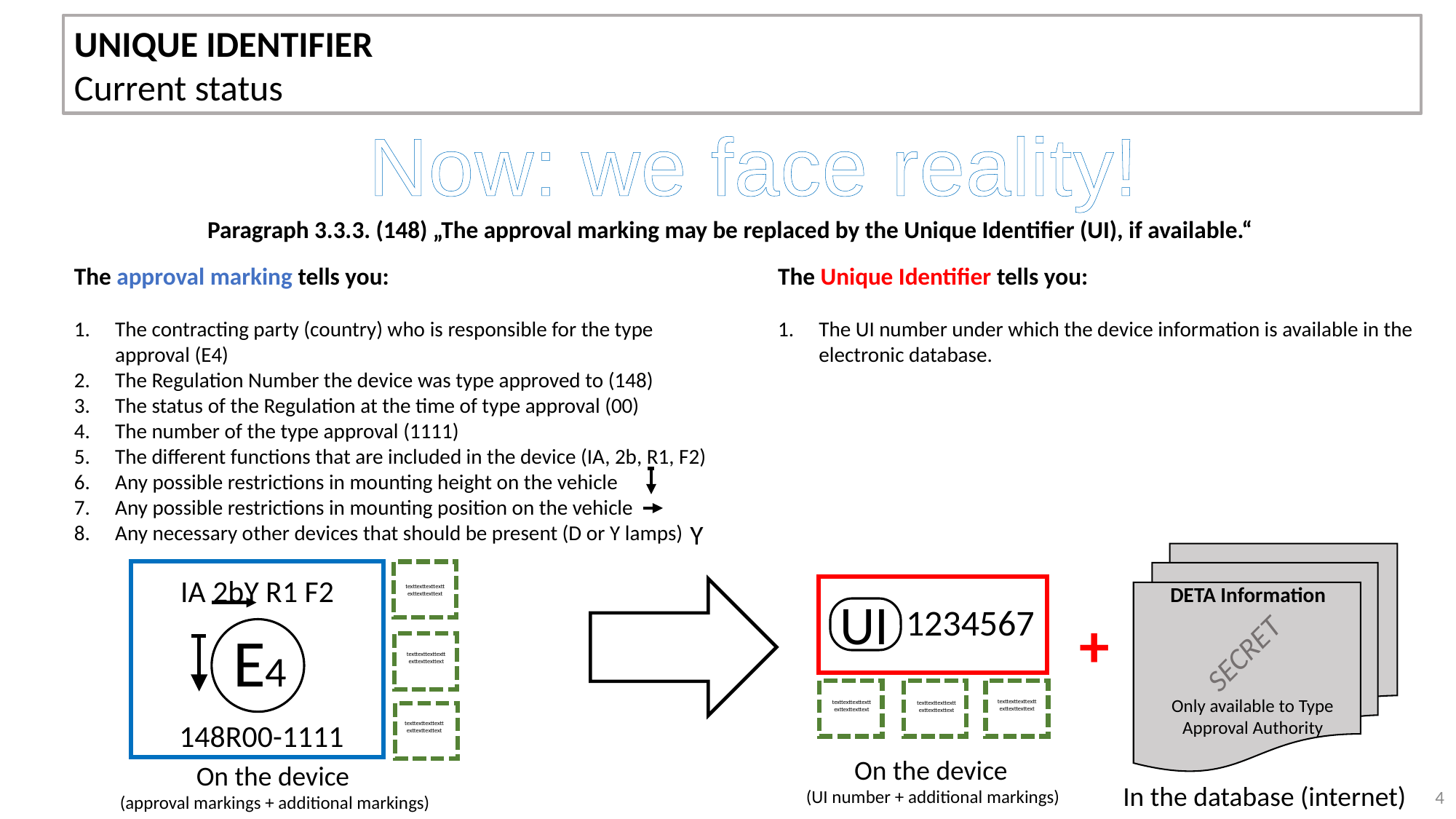

UNIQUE IDENTIFIER
Current status
Now: we face reality!
Paragraph 3.3.3. (148) „The approval marking may be replaced by the Unique Identifier (UI), if available.“
The approval marking tells you:

The contracting party (country) who is responsible for the type approval (E4)
The Regulation Number the device was type approved to (148)
The status of the Regulation at the time of type approval (00)
The number of the type approval (1111)
The different functions that are included in the device (IA, 2b, R1, F2)
Any possible restrictions in mounting height on the vehicle
Any possible restrictions in mounting position on the vehicle
Any necessary other devices that should be present (D or Y lamps)
The Unique Identifier tells you:

The UI number under which the device information is available in the electronic database.
Y

IA 2bY R1 F2

DETA Information

texttexttexttexttexttexttexttext

UI
1234567

+
E4

SECRET

texttexttexttexttexttexttexttext

Only available to Type Approval Authority
texttexttexttexttexttexttexttext
texttexttexttexttexttexttexttext
texttexttexttexttexttexttexttext
148R00-1111

texttexttexttexttexttexttexttext
On the device
 (UI number + additional markings)
On the device
 (approval markings + additional markings)
In the database (internet)
4